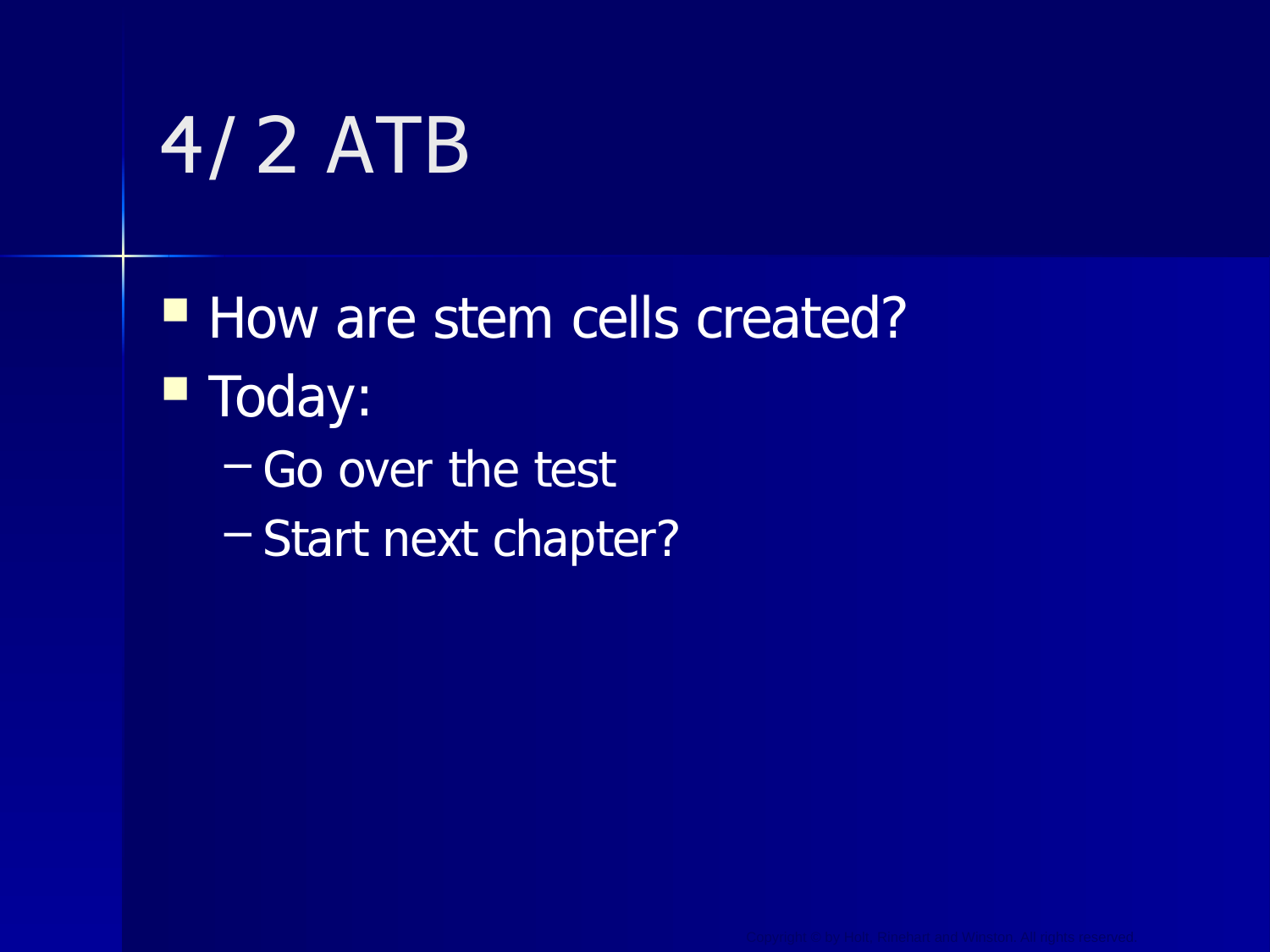

# 4/2 ATB
How are stem cells created?
Today:
Go over the test
Start next chapter?